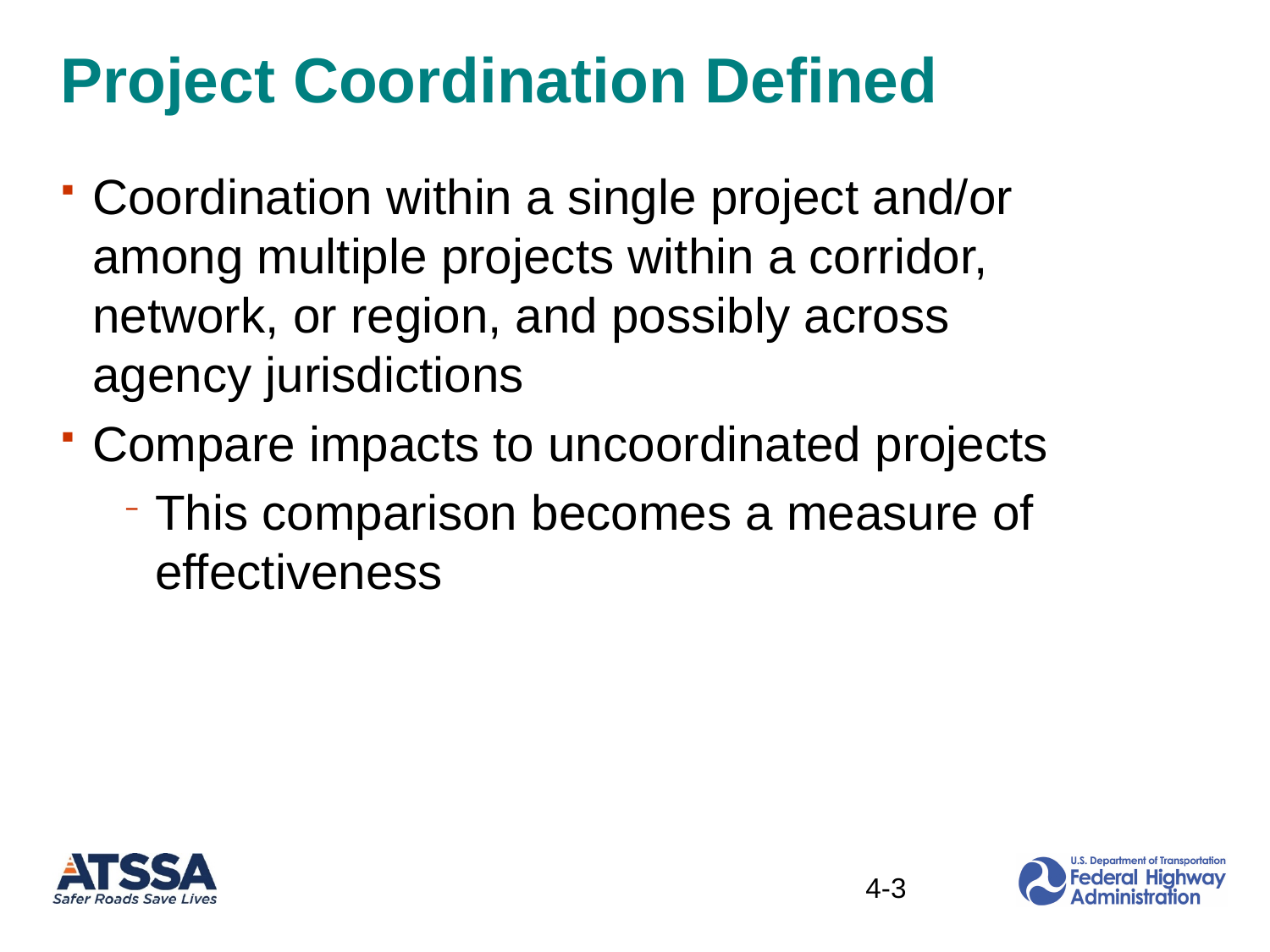

# Project Coordination Defined
Coordination within a single project and/or among multiple projects within a corridor, network, or region, and possibly across agency jurisdictions
Compare impacts to uncoordinated projects
This comparison becomes a measure of effectiveness